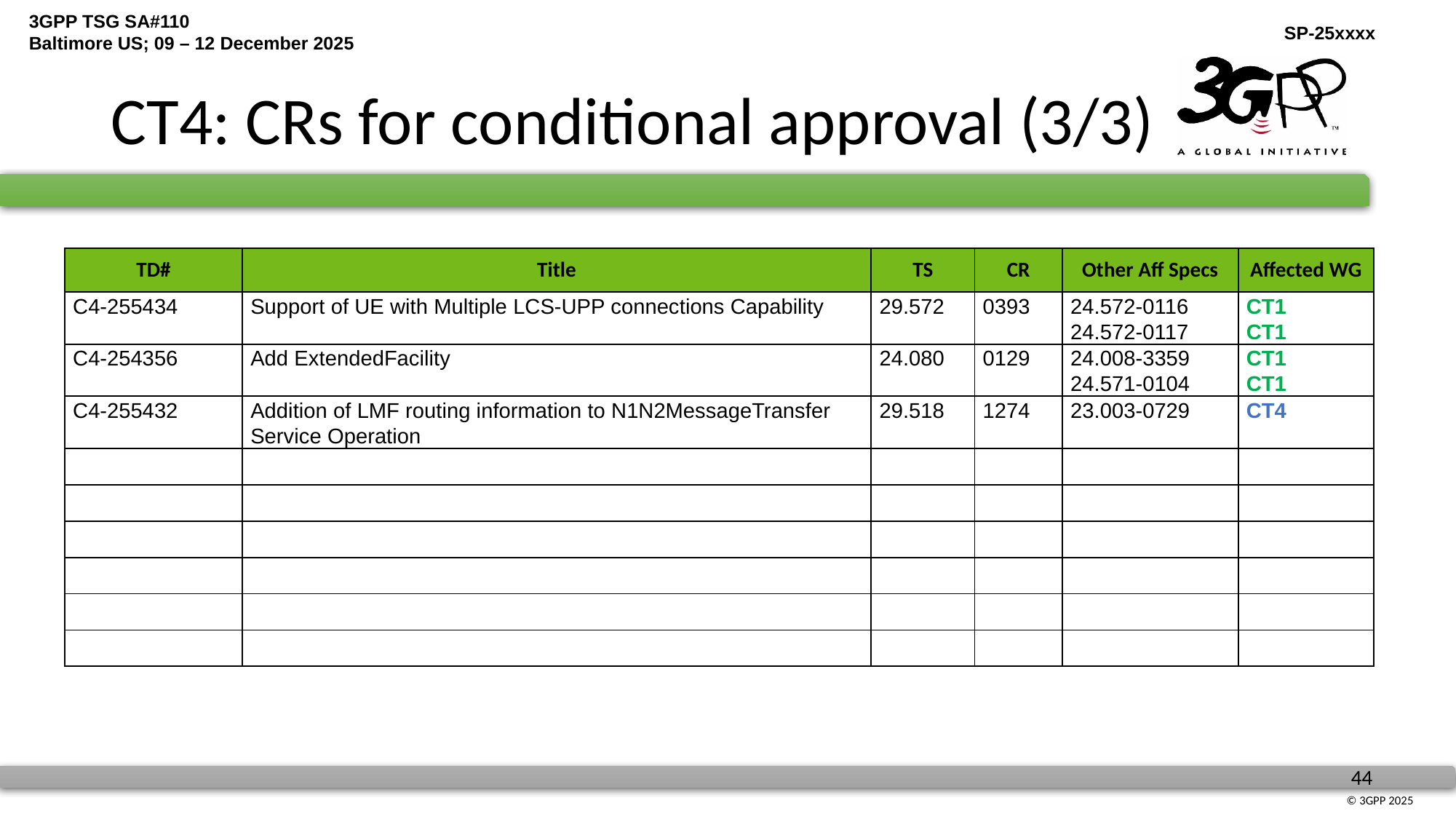

# CT4: CRs for conditional approval (3/3)
| TD# | Title | TS | CR | Other Aff Specs | Affected WG |
| --- | --- | --- | --- | --- | --- |
| C4-255434 | Support of UE with Multiple LCS-UPP connections Capability | 29.572 | 0393 | 24.572-0116 24.572-0117 | CT1 CT1 |
| C4-254356 | Add ExtendedFacility | 24.080 | 0129 | 24.008-3359 24.571-0104 | CT1 CT1 |
| C4-255432 | Addition of LMF routing information to N1N2MessageTransfer Service Operation | 29.518 | 1274 | 23.003-0729 | CT4 |
|  |  |  |  |  |  |
|  |  |  |  |  |  |
|  |  |  |  |  |  |
|  |  |  |  |  |  |
|  |  |  |  |  |  |
|  |  |  |  |  |  |